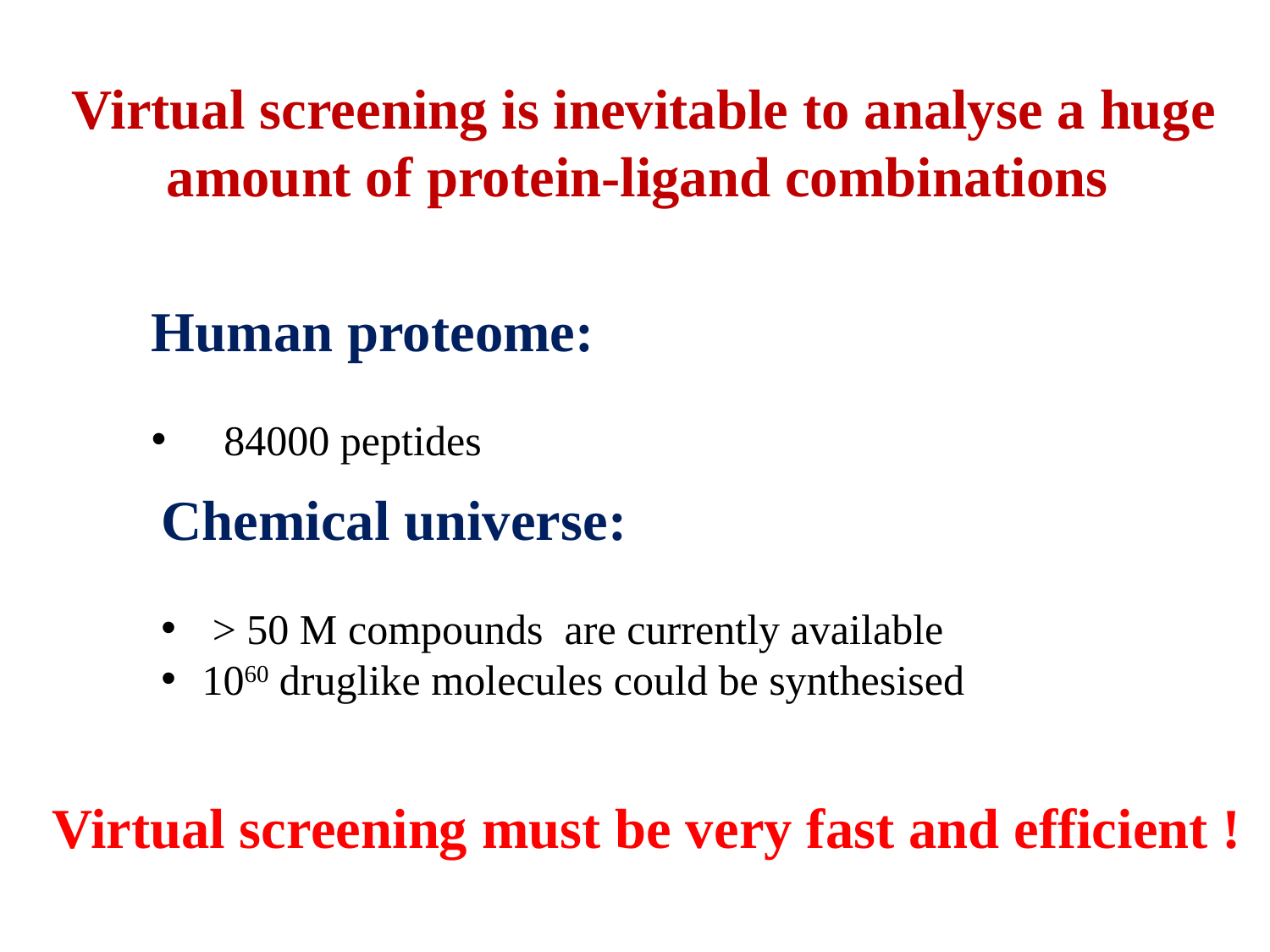

Virtual screening is inevitable to analyse a huge amount of protein-ligand combinations
Human proteome:

    84000 peptides
Chemical universe:

  > 50 M compounds  are currently available
 1060 druglike molecules could be synthesised
Virtual screening must be very fast and efficient !